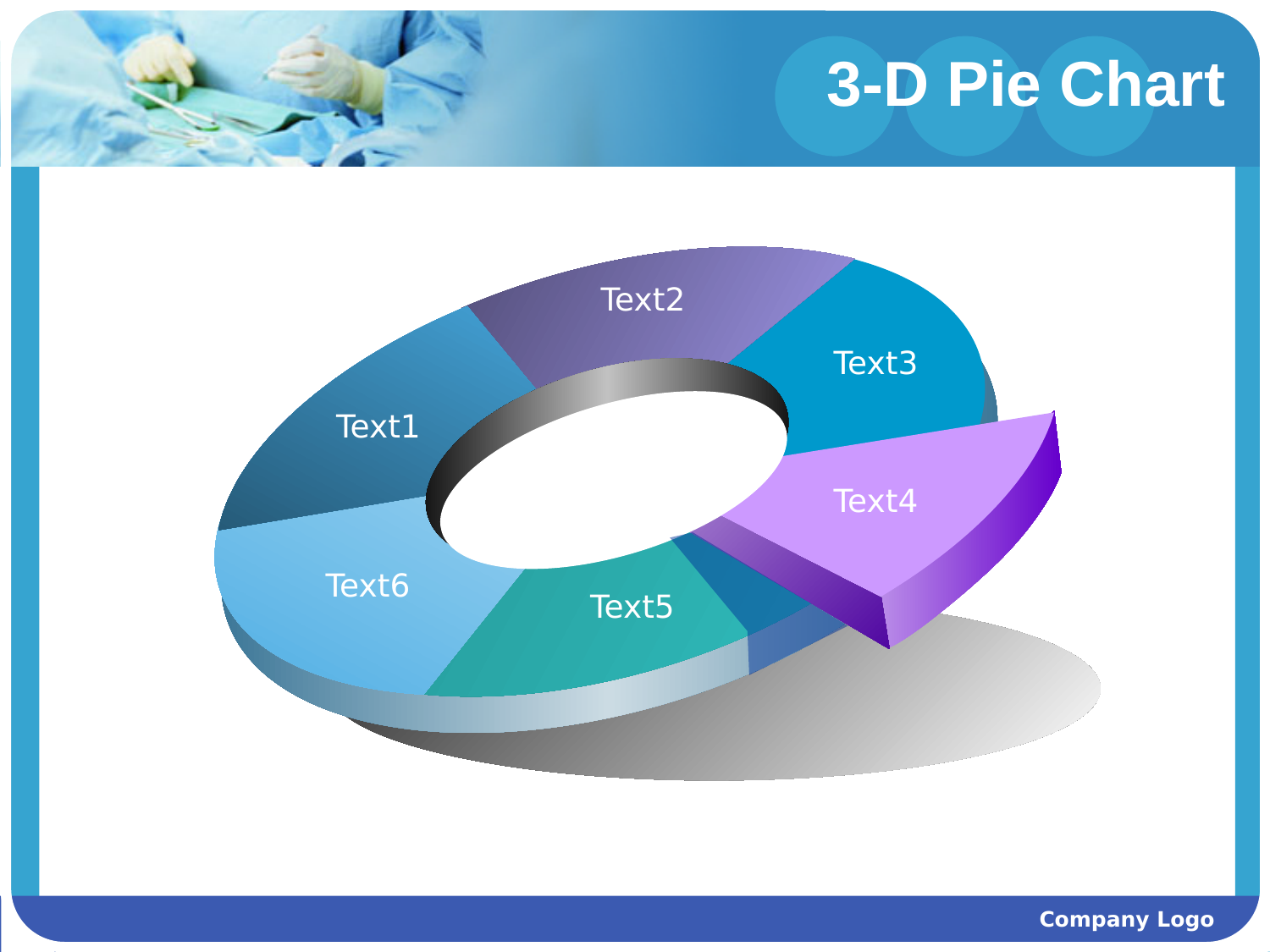

# 3-D Pie Chart

Text2

Text3

Text1

Text4

Text6
Text5

Company Logo